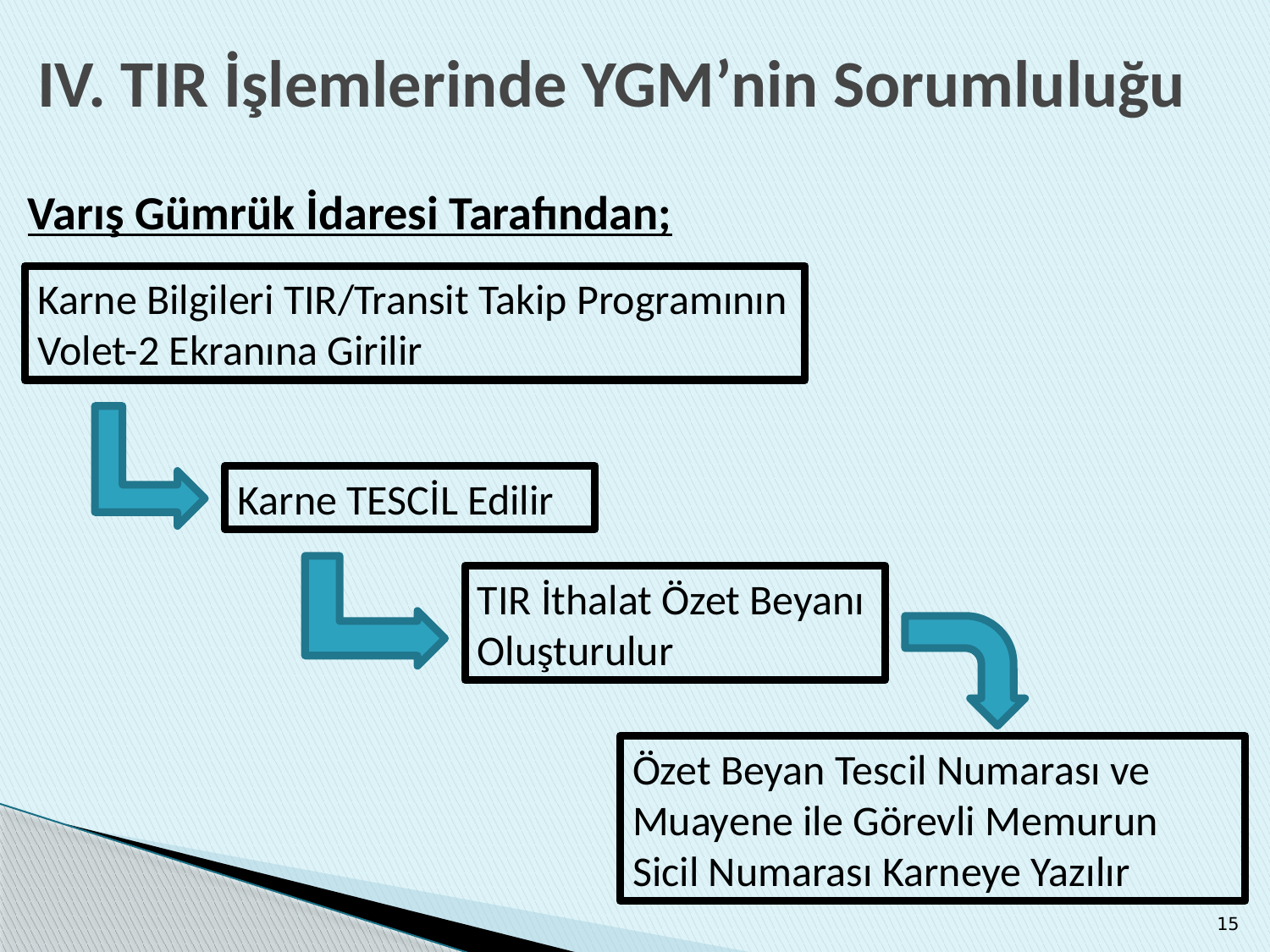

# IV. TIR İşlemlerinde YGM’nin Sorumluluğu
Varış Gümrük İdaresi Tarafından;
Karne Bilgileri TIR/Transit Takip Programının Volet-2 Ekranına Girilir

Karne TESCİL Edilir

TIR İthalat Özet Beyanı Oluşturulur

Özet Beyan Tescil Numarası ve Muayene ile Görevli Memurun Sicil Numarası Karneye Yazılır
15